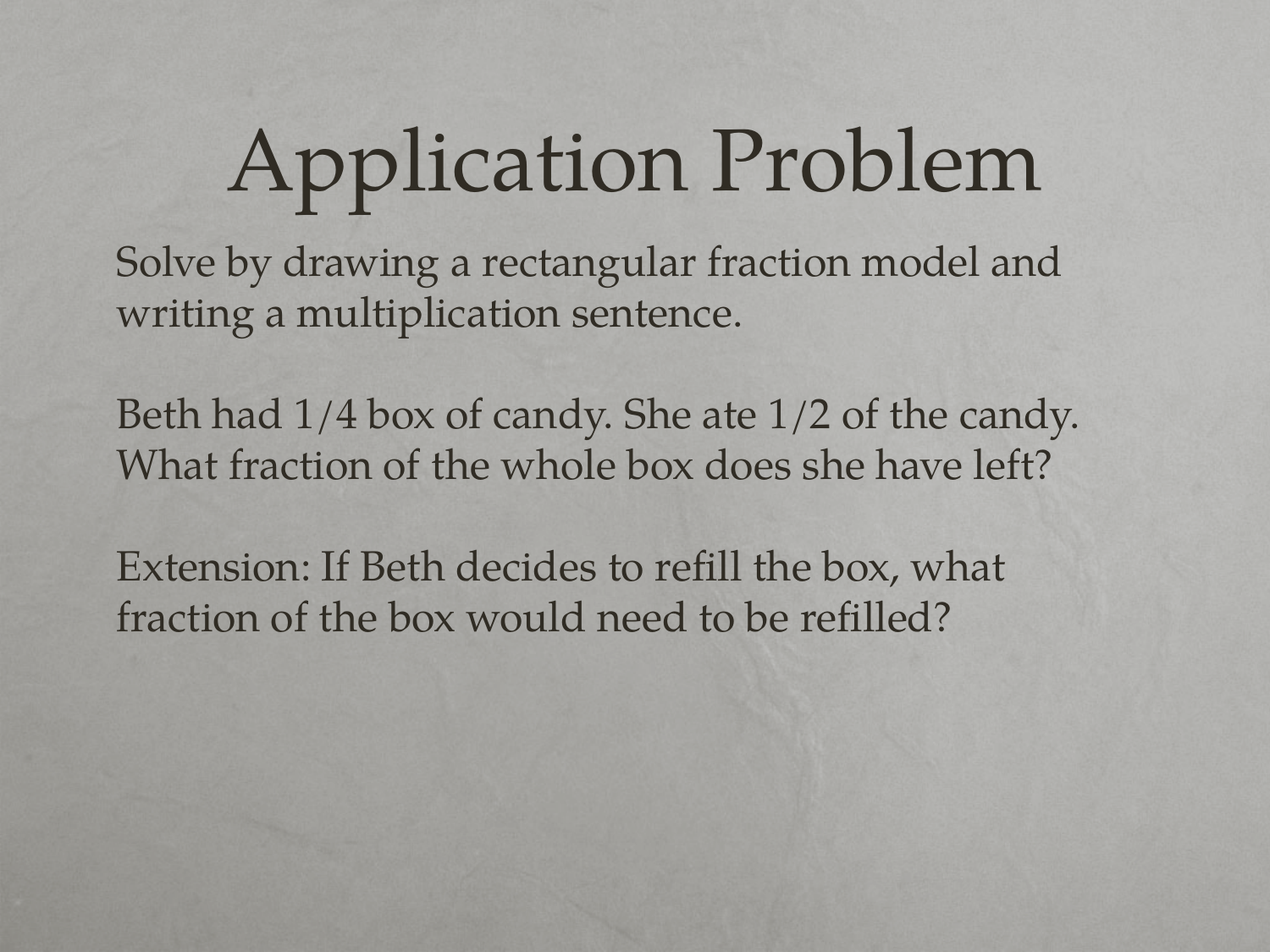

# Application Problem
Solve by drawing a rectangular fraction model and writing a multiplication sentence.

Beth had 1/4 box of candy. She ate 1/2 of the candy. What fraction of the whole box does she have left?

Extension: If Beth decides to refill the box, what fraction of the box would need to be refilled?